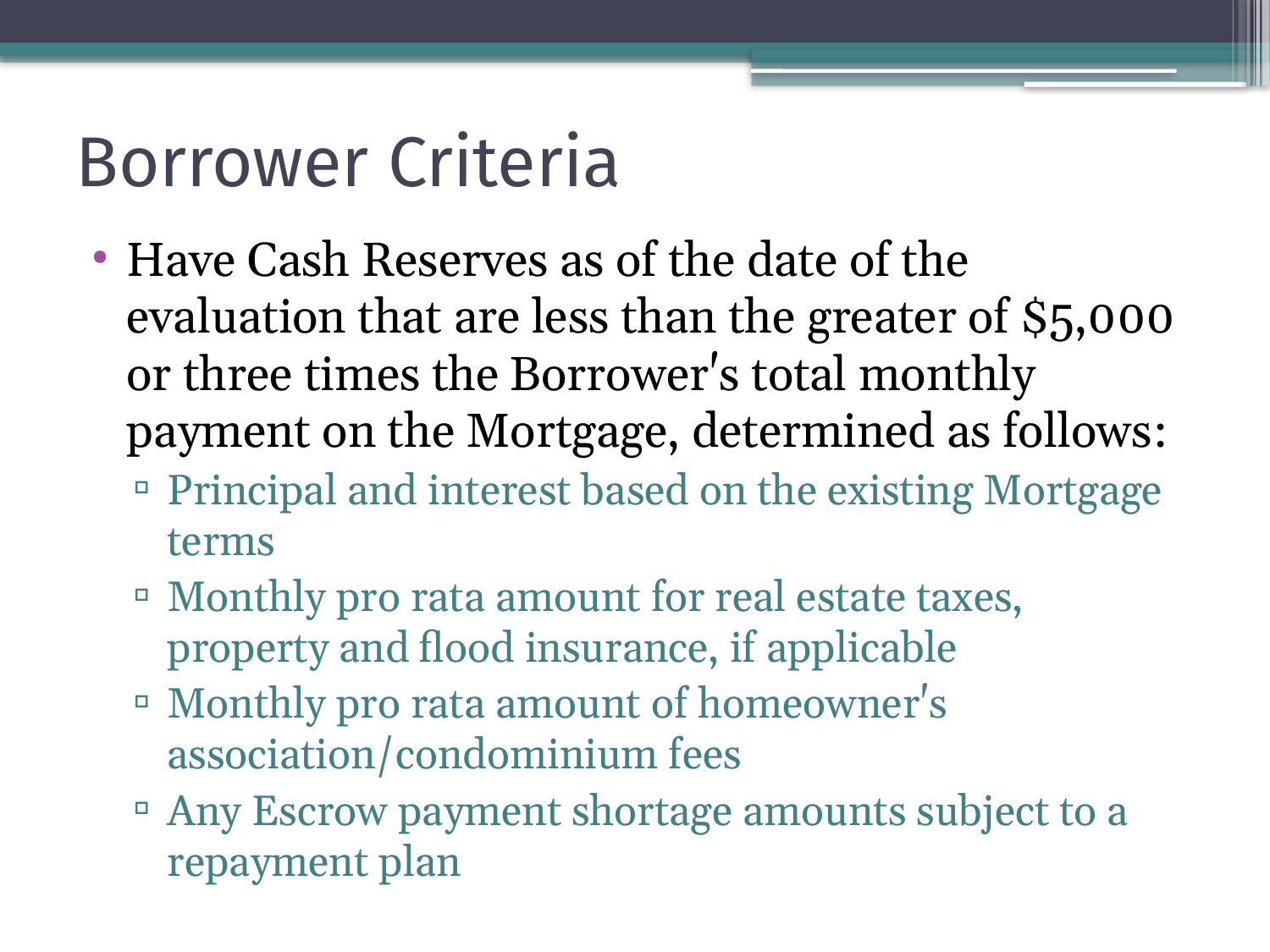

# Borrower Criteria
Have Cash Reserves as of the date of the evaluation that are less than the greater of $5,000 or three times the Borrower's total monthly payment on the Mortgage, determined as follows:
Principal and interest based on the existing Mortgage terms
Monthly pro rata amount for real estate taxes, property and flood insurance, if applicable
Monthly pro rata amount of homeowner's association/condominium fees
Any Escrow payment shortage amounts subject to a repayment plan